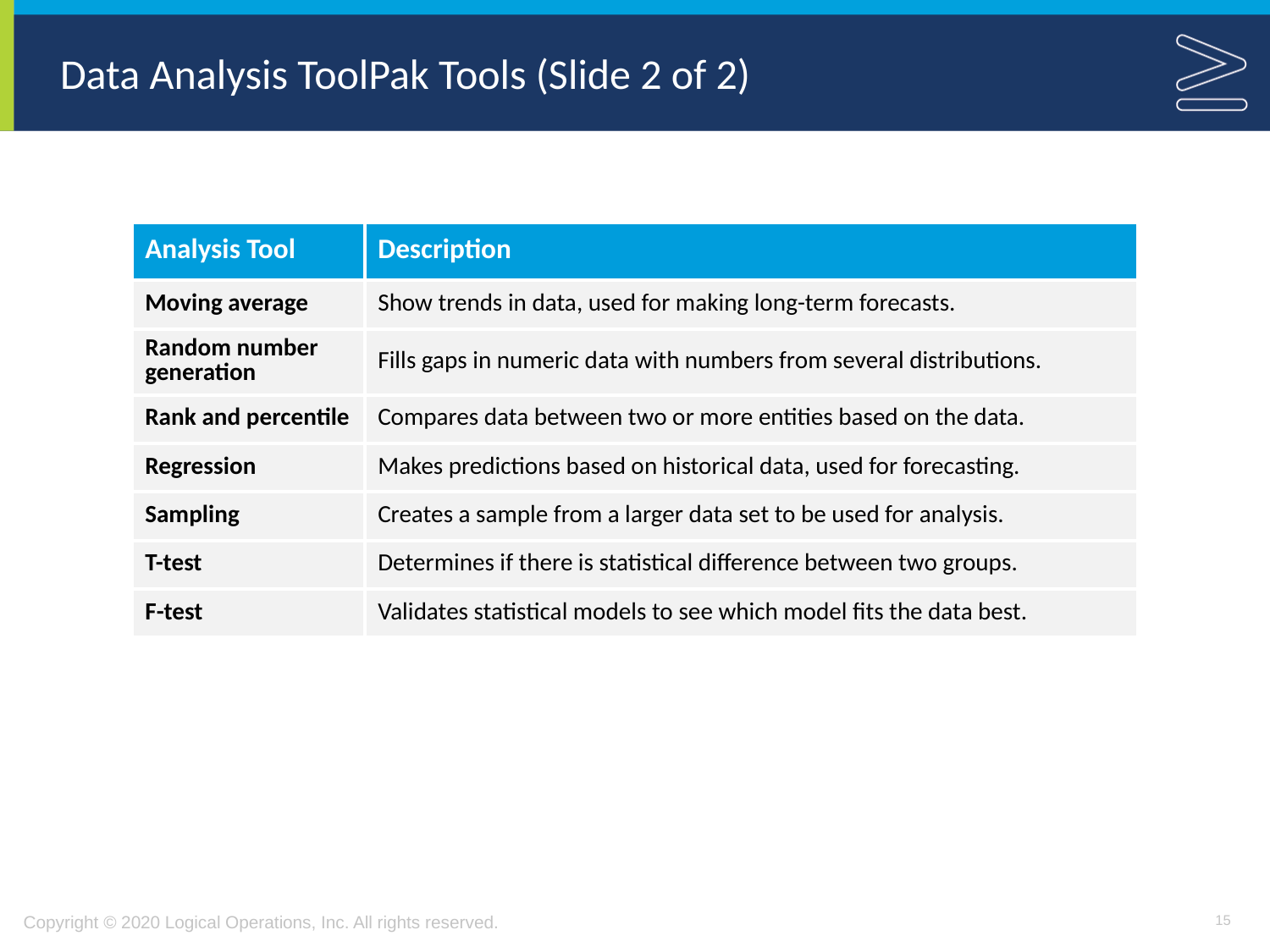

# Data Analysis ToolPak Tools (Slide 2 of 2)
| Analysis Tool | Description |
| --- | --- |
| Moving average | Show trends in data, used for making long-term forecasts. |
| Random number generation | Fills gaps in numeric data with numbers from several distributions. |
| Rank and percentile | Compares data between two or more entities based on the data. |
| Regression | Makes predictions based on historical data, used for forecasting. |
| Sampling | Creates a sample from a larger data set to be used for analysis. |
| T-test | Determines if there is statistical difference between two groups. |
| F-test | Validates statistical models to see which model fits the data best. |
15